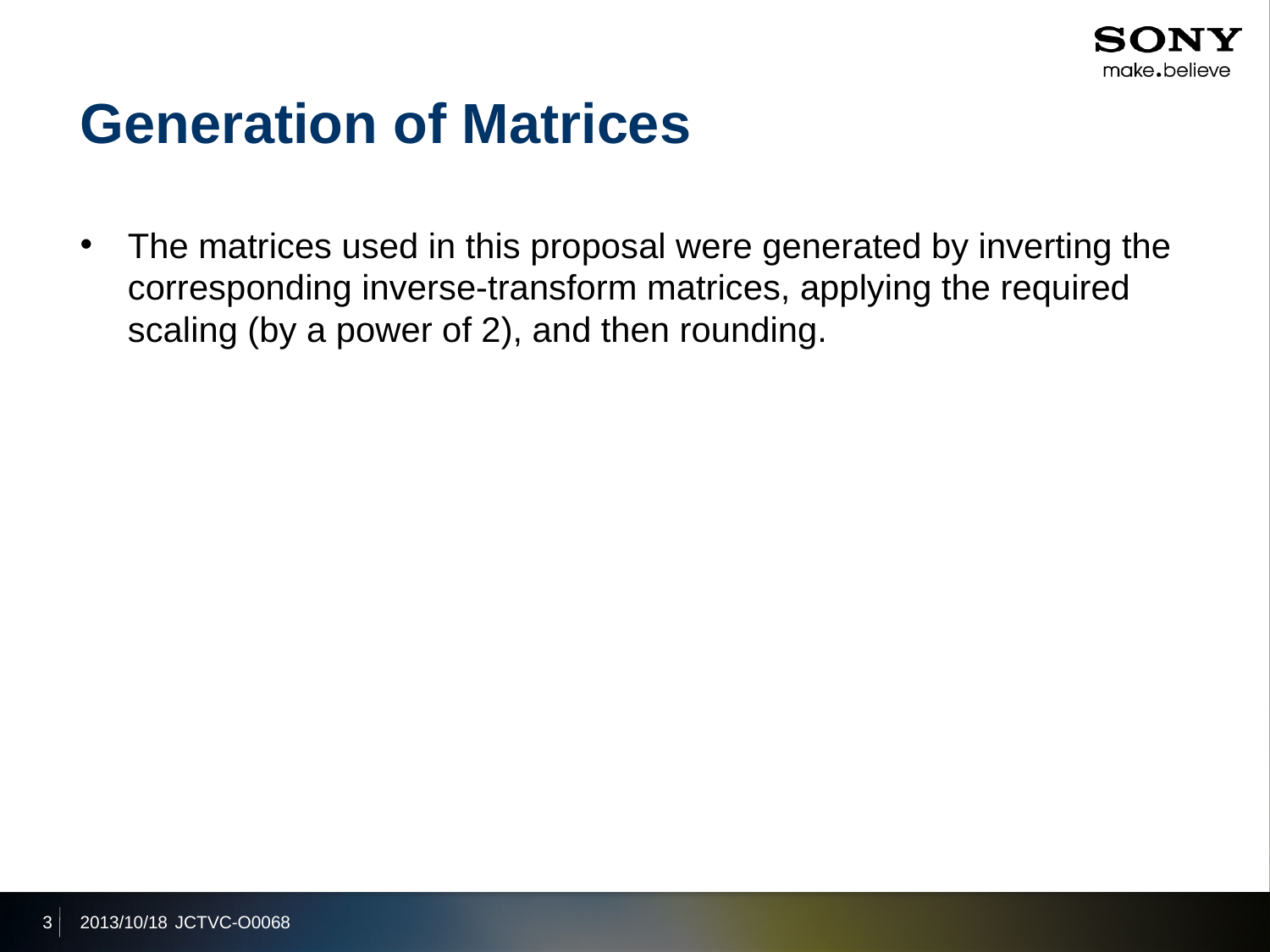

# Generation of Matrices

The matrices used in this proposal were generated by inverting the corresponding inverse-transform matrices, applying the required scaling (by a power of 2), and then rounding.

3
2013/10/18
JCTVC-O0068